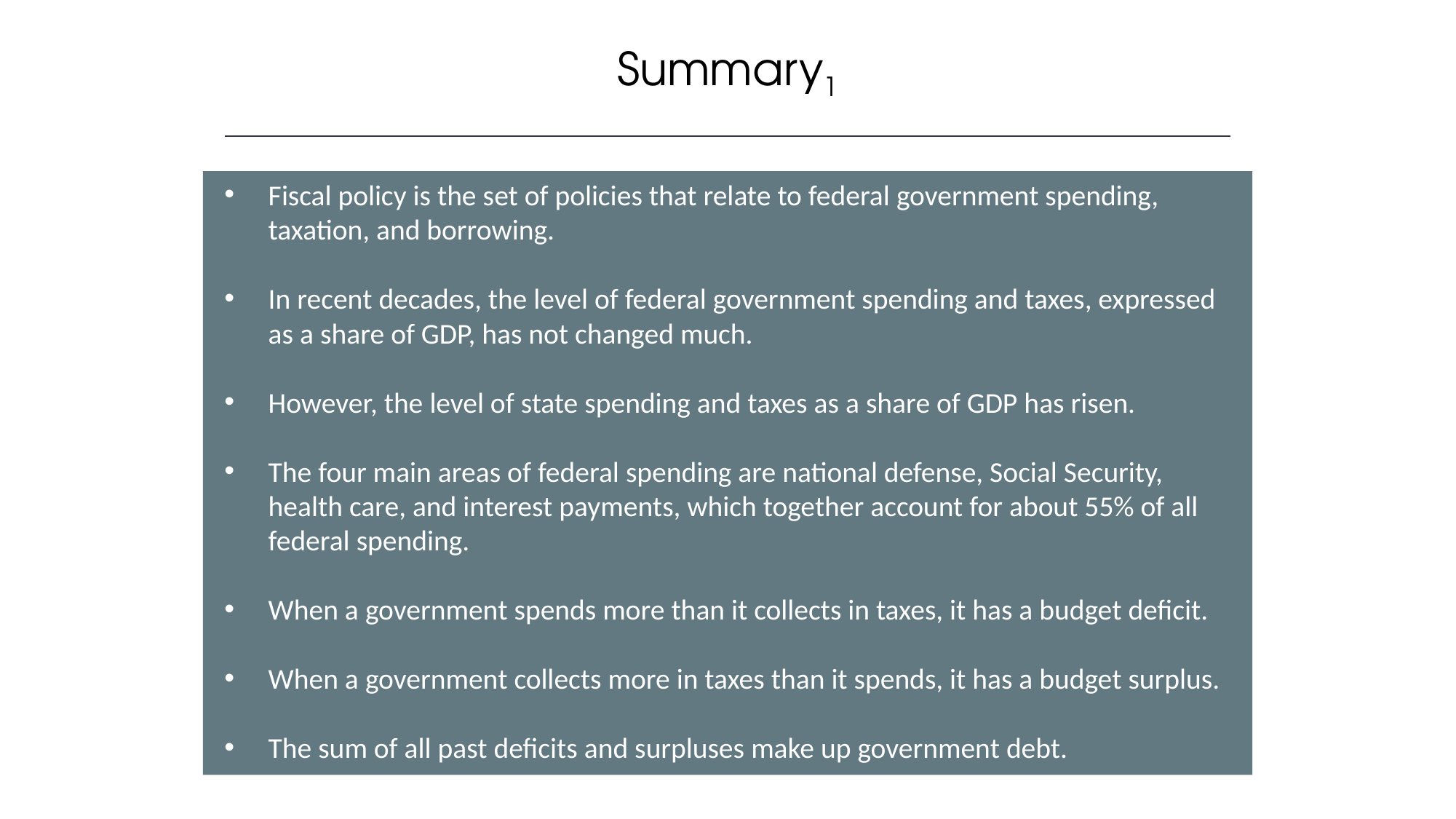

Summary1
Fiscal policy is the set of policies that relate to federal government spending, taxation, and borrowing.

In recent decades, the level of federal government spending and taxes, expressed as a share of GDP, has not changed much.

However, the level of state spending and taxes as a share of GDP has risen.

The four main areas of federal spending are national defense, Social Security, health care, and interest payments, which together account for about 55% of all federal spending.

When a government spends more than it collects in taxes, it has a budget deficit.

When a government collects more in taxes than it spends, it has a budget surplus.

The sum of all past deficits and surpluses make up government debt.